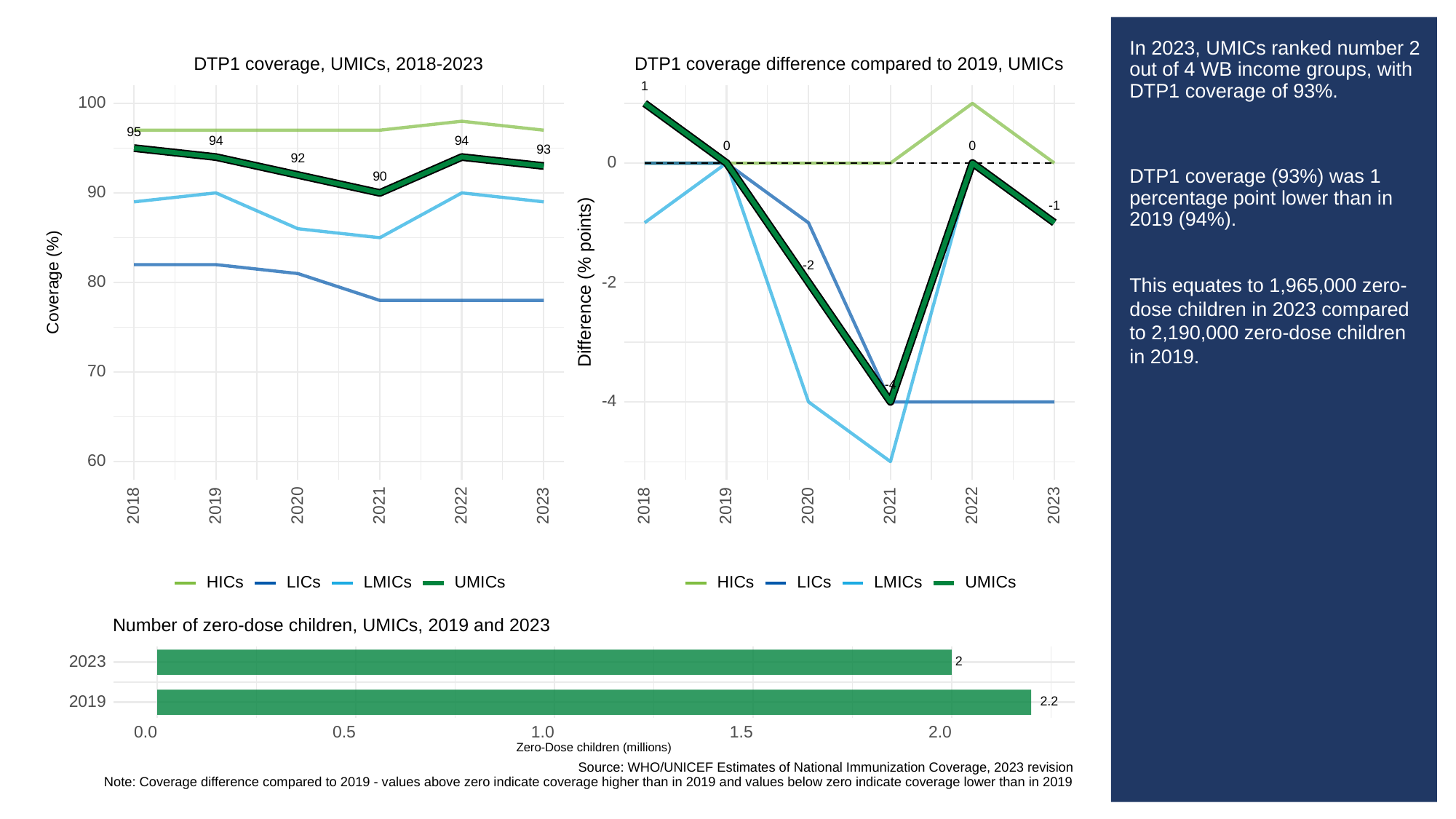

# In 2023, UMICs ranked number 2 out of 4 WB income groups, with DTP1 coverage of 93%.

DTP1 coverage (93%) was 1 percentage point lower than in 2019 (94%).

This equates to 1,965,000 zero-dose children in 2023 compared to 2,190,000 zero-dose children in 2019.

DTP1 coverage, UMICs, 2018-2023
DTP1 coverage difference compared to 2019, UMICs
1

100

95
94
94
0
0
93

92
0

90
90

-1

-2

Difference (% points)
Coverage (%)
80
-2

70

-4
-4

60

2023
2023
2018
2019
2020
2021
2022
2018
2019
2020
2021
2022
HICs
LICs
LMICs
UMICs
HICs
LICs
LMICs
UMICs

Number of zero-dose children, UMICs, 2019 and 2023

2023
2

2019
2.2

0.0
0.5
1.0
1.5
2.0
Zero-Dose children (millions)
Source: WHO/UNICEF Estimates of National Immunization Coverage, 2023 revision
Note: Coverage difference compared to 2019 - values above zero indicate coverage higher than in 2019 and values below zero indicate coverage lower than in 2019